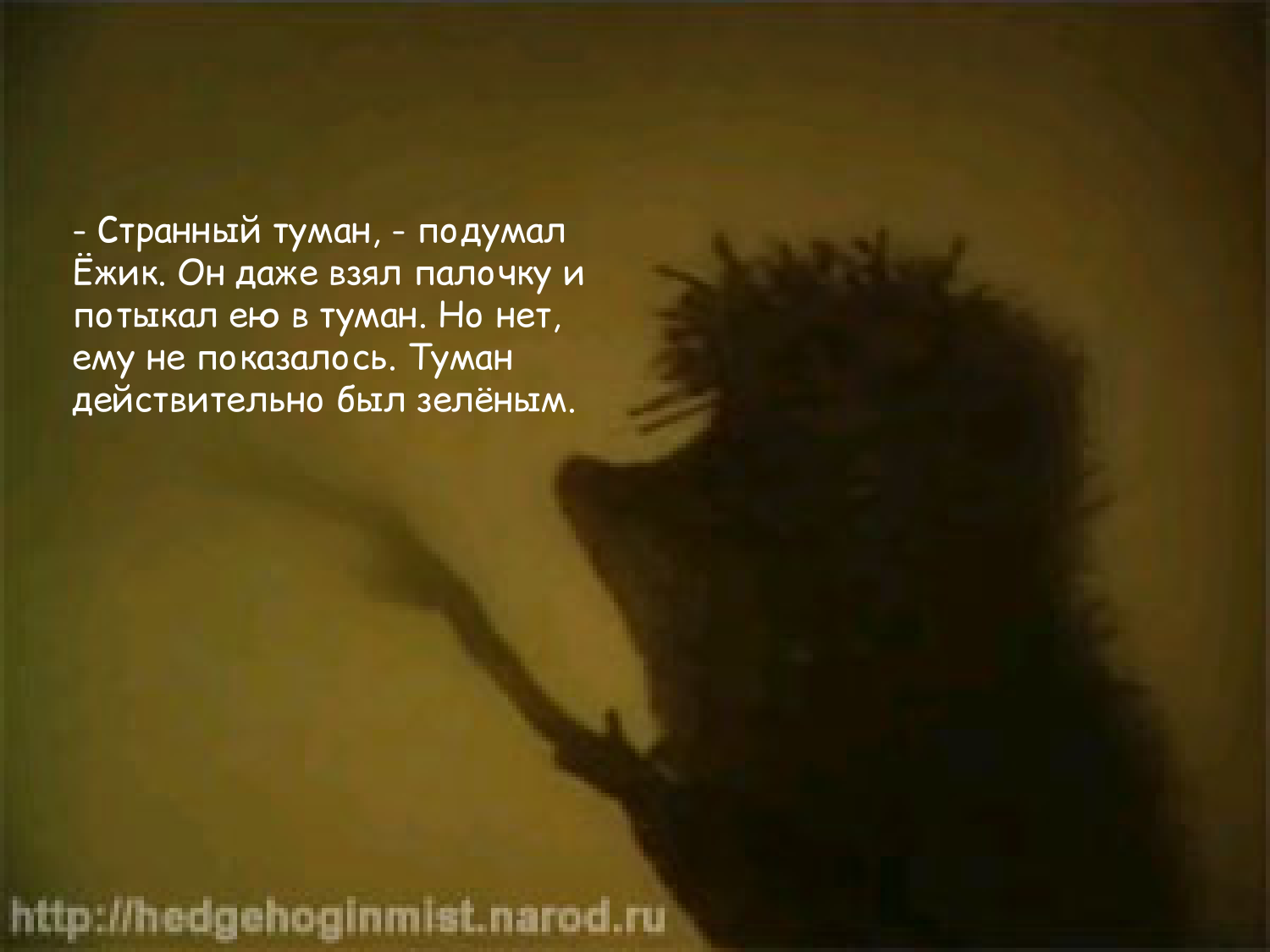

# - Странный туман, - подумал Ёжик. Он даже взял палочку и потыкал ею в туман. Но нет, ему не показалось. Туман действительно был зелёным.